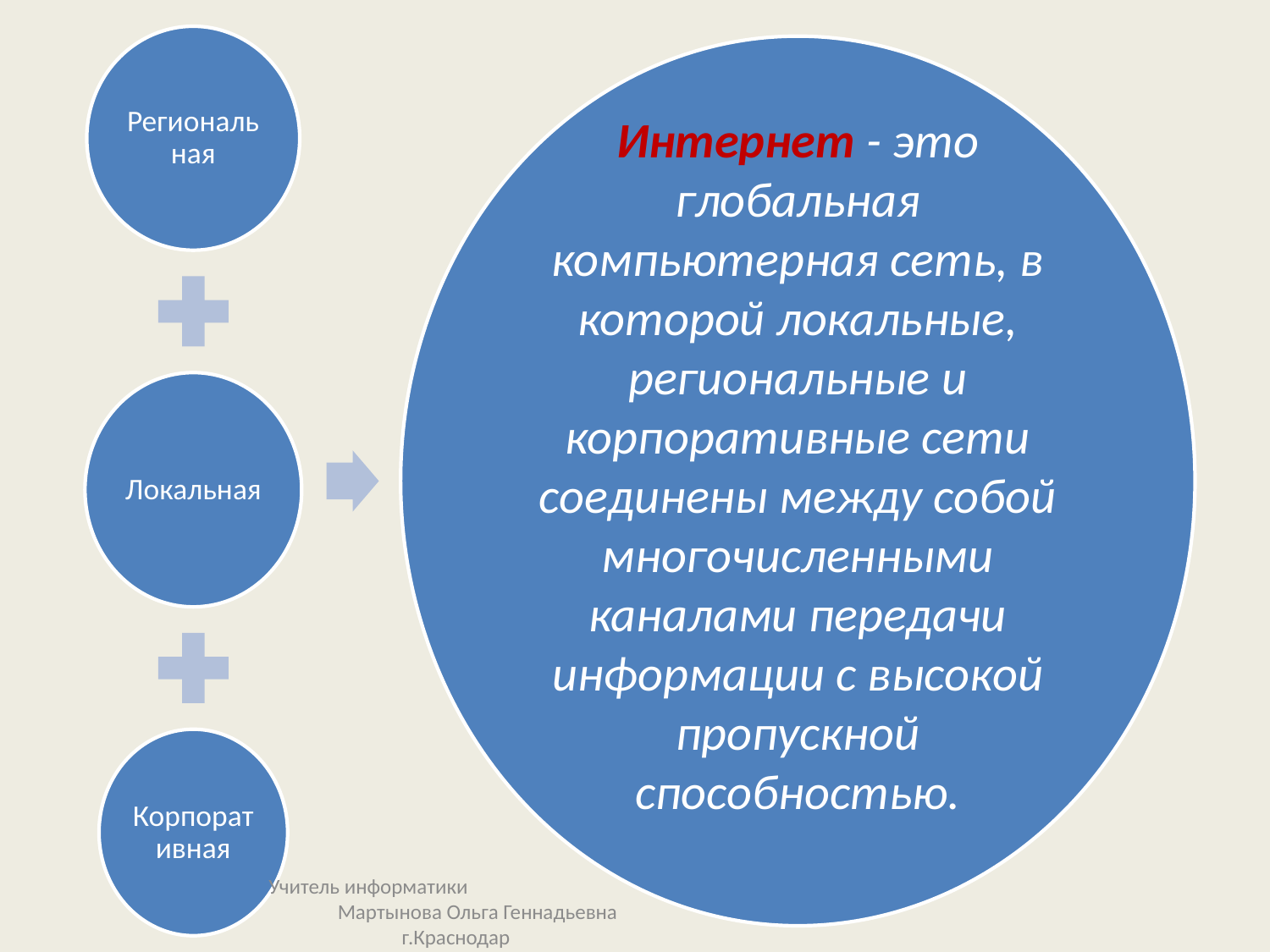

Региональная

Локальная

Корпоративная

Интернет - это глобальная компьютерная сеть, в которой локальные, региональные и корпоративные сети соединены между собой многочисленными каналами передачи информации с высокой пропускной способностью.

Учитель информатики                                              Мартынова Ольга Геннадьевна г.Краснодар